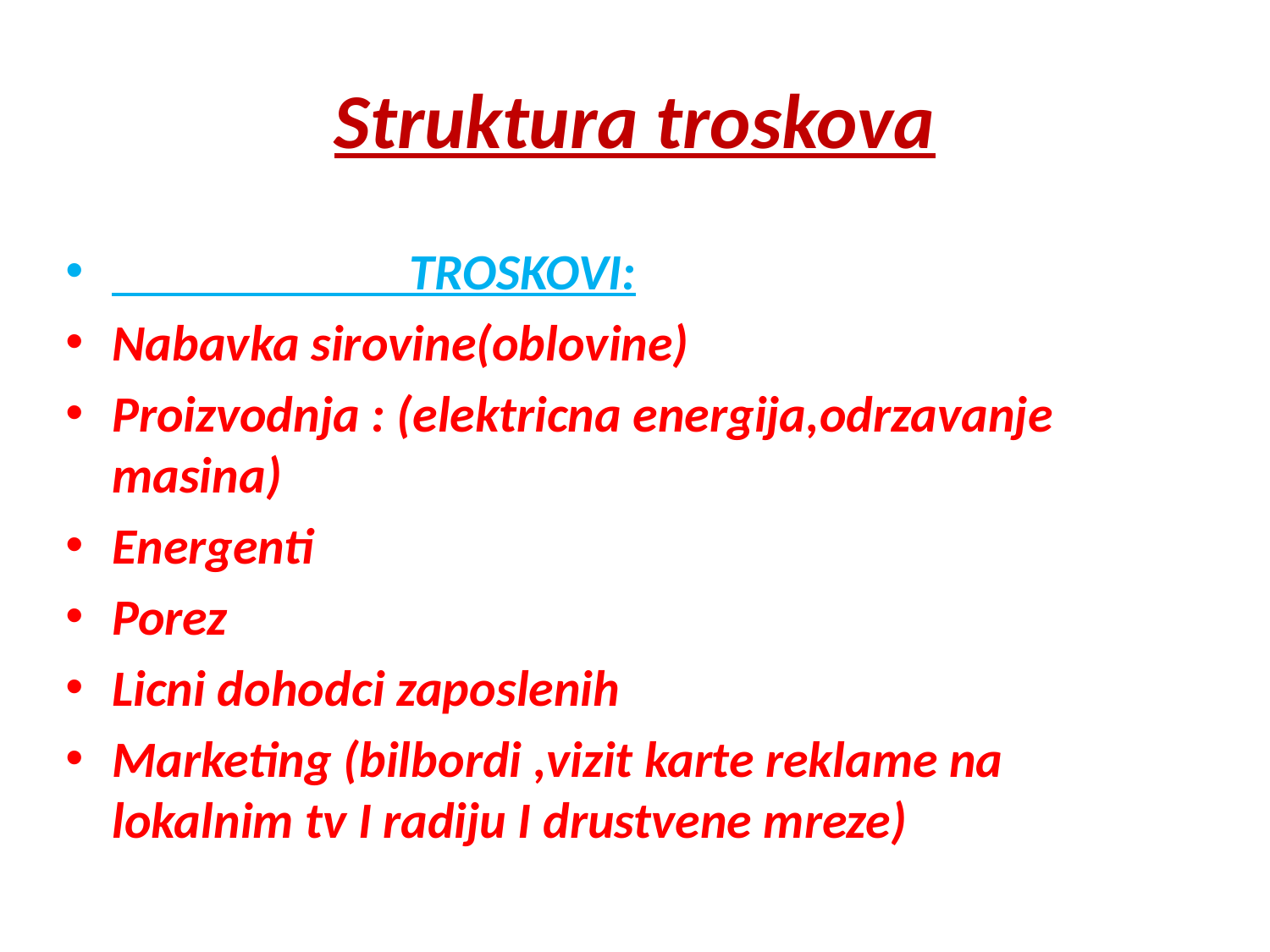

# Struktura troskova
                          TROSKOVI:
Nabavka sirovine(oblovine)
Proizvodnja : (elektricna energija,odrzavanje masina)
Energenti
Porez
Licni dohodci zaposlenih
Marketing (bilbordi ,vizit karte reklame na lokalnim tv I radiju I drustvene mreze)